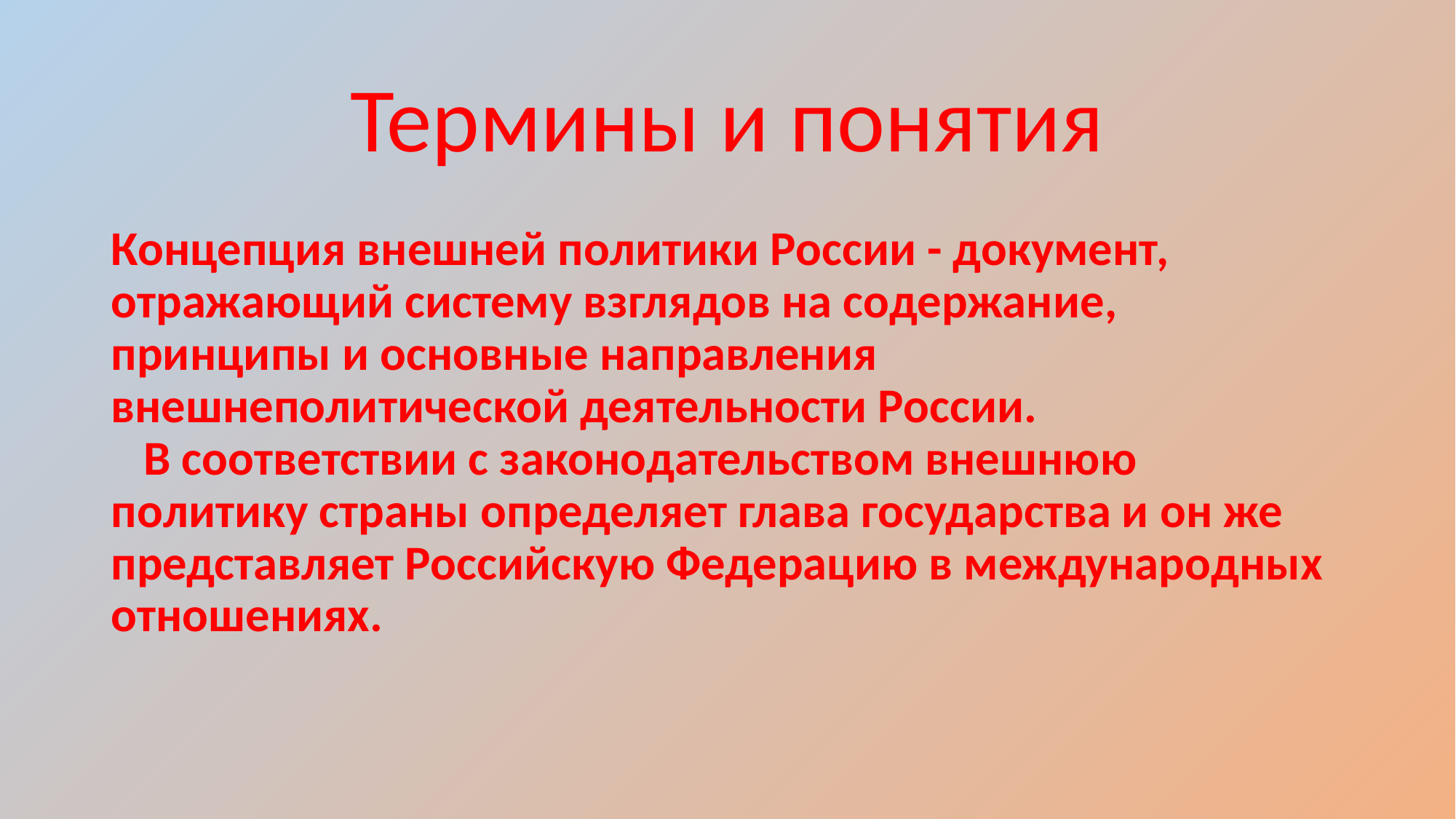

# Термины и понятия
Концепция внешней политики России - документ, отражающий систему взглядов на содержание, принципы и основные направления внешнеполитической деятельности России.                                В соответствии с законодательством внешнюю политику страны определяет глава государства и он же представляет Российскую Федерацию в международных отношениях.